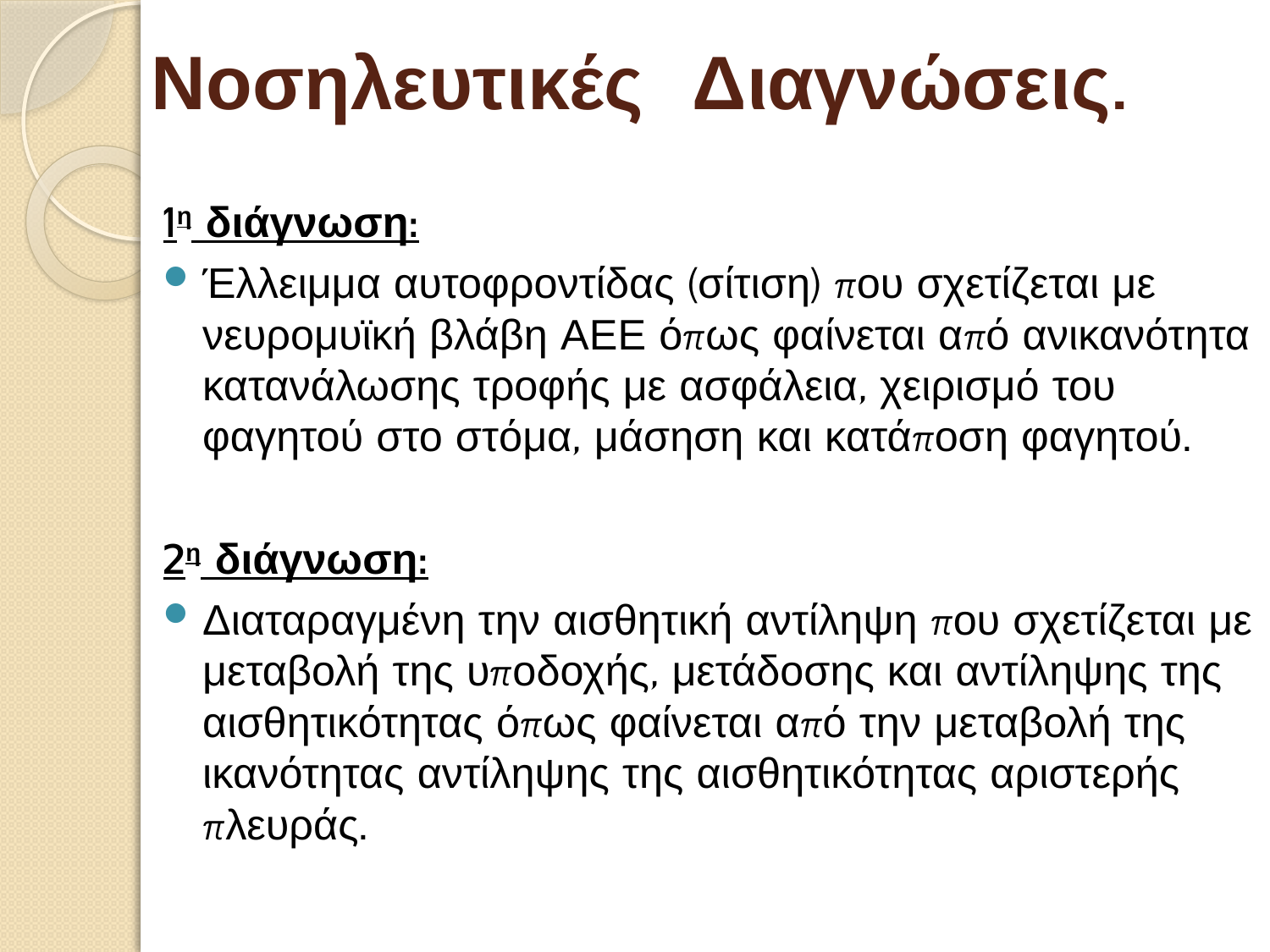

# Νοσηλευτικές  Διαγνώσεις.
1η διάγνωση:
Έλλειμμα αυτοφροντίδας (σίτιση) που σχετίζεται με νευρομυϊκή βλάβη ΑΕΕ όπως φαίνεται από ανικανότητα κατανάλωσης τροφής με ασφάλεια, χειρισμό του φαγητού στο στόμα, μάσηση και κατάποση φαγητού.

2η διάγνωση:
Διαταραγμένη την αισθητική αντίληψη που σχετίζεται με μεταβολή της υποδοχής, μετάδοσης και αντίληψης της αισθητικότητας όπως φαίνεται από την μεταβολή της ικανότητας αντίληψης της αισθητικότητας αριστερής πλευράς.